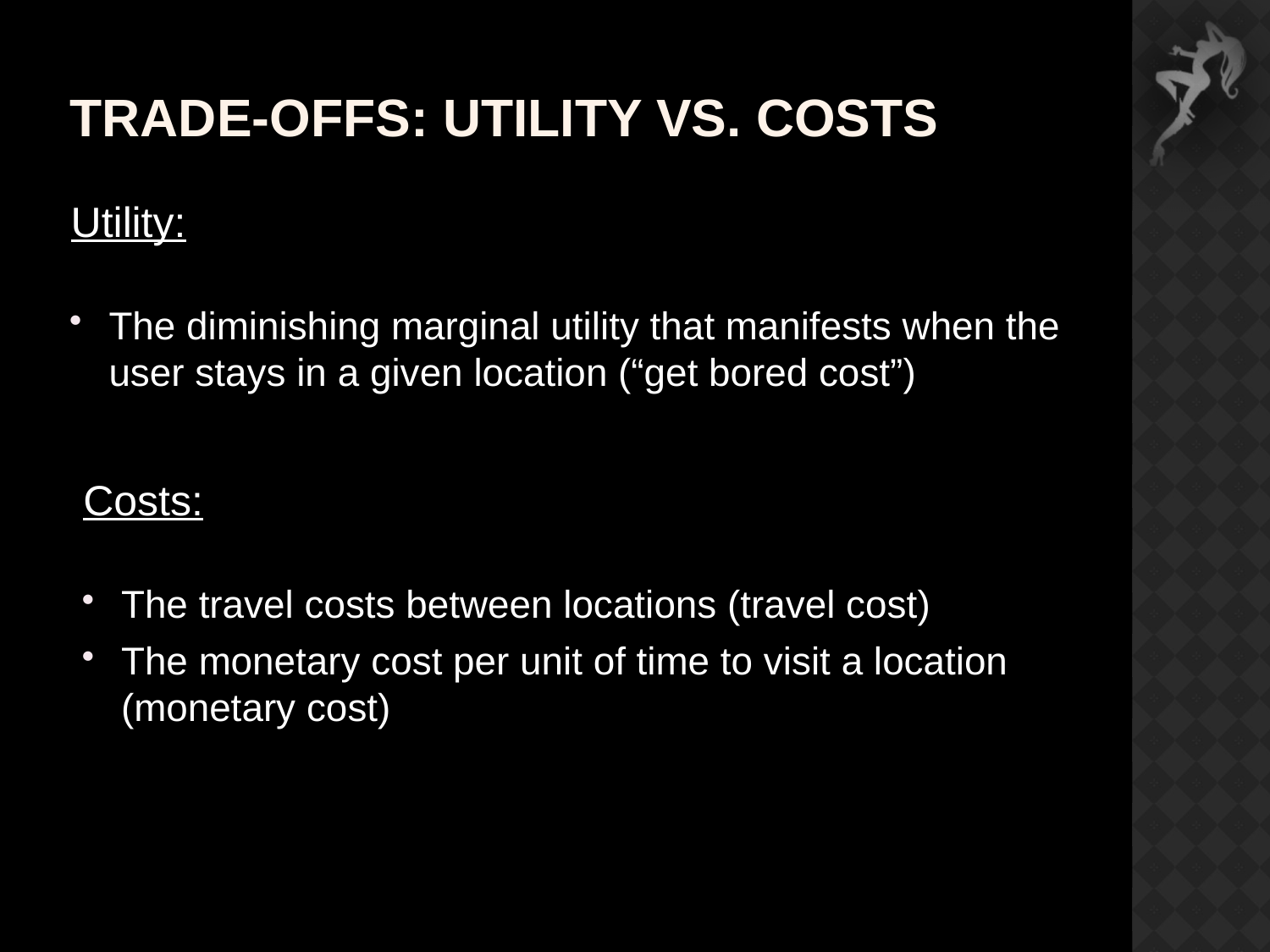

Trade-offs: Utility Vs. Costs
Utility:

The diminishing marginal utility that manifests when the user stays in a given location (“get bored cost”)

Costs:

The travel costs between locations (travel cost)
The monetary cost per unit of time to visit a location (monetary cost)